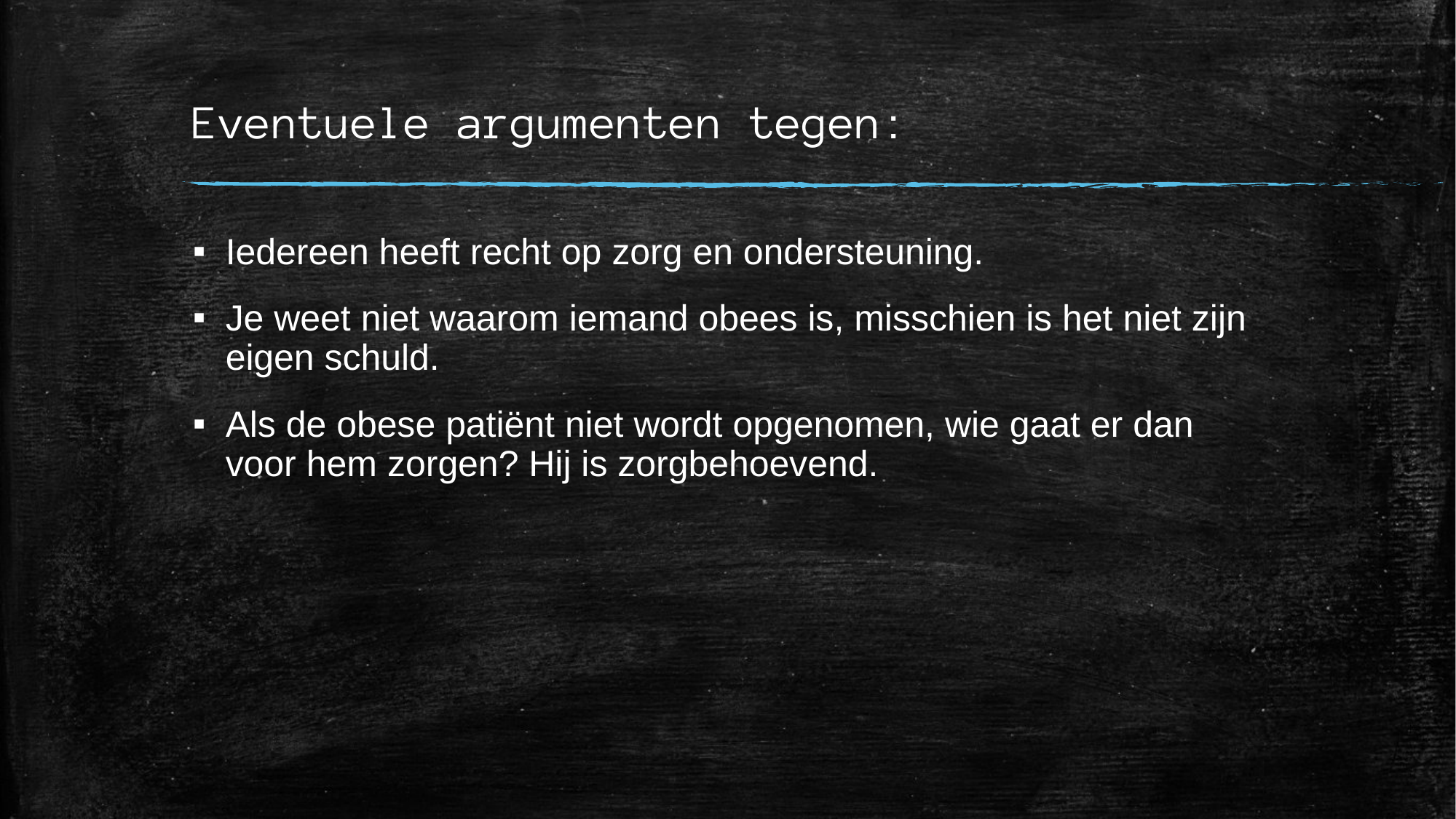

# Eventuele argumenten tegen:
Iedereen heeft recht op zorg en ondersteuning.
Je weet niet waarom iemand obees is, misschien is het niet zijn eigen schuld.
Als de obese patiënt niet wordt opgenomen, wie gaat er dan voor hem zorgen? Hij is zorgbehoevend.